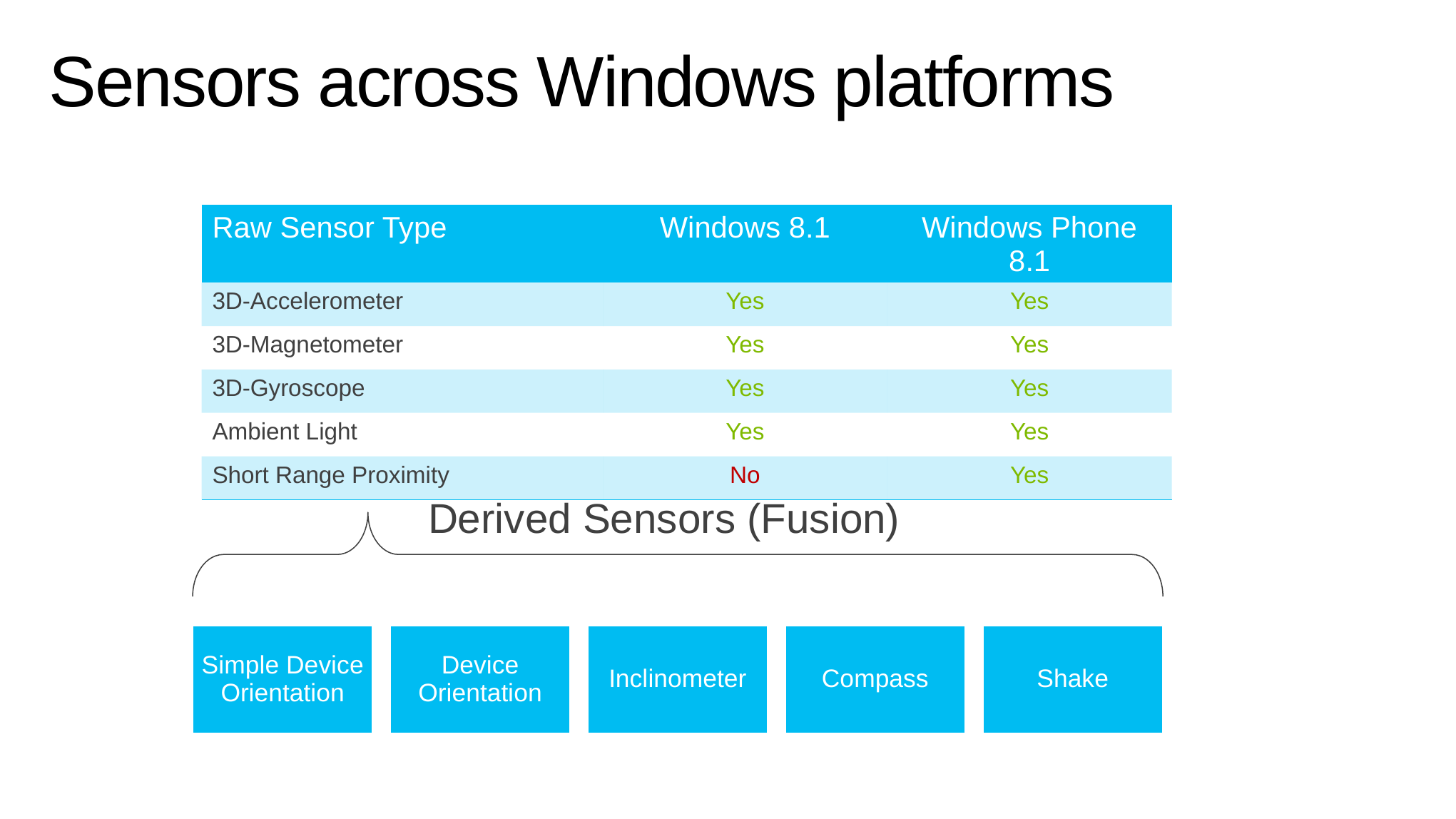

# Sensors across Windows platforms
| Raw Sensor Type | Windows 8.1 | Windows Phone 8.1 |
| --- | --- | --- |
| 3D-Accelerometer | Yes | Yes |
| 3D-Magnetometer | Yes | Yes |
| 3D-Gyroscope | Yes | Yes |
| Ambient Light | Yes | Yes |
| Short Range Proximity | No | Yes |

Derived Sensors (Fusion)
Simple Device Orientation
Device Orientation
Inclinometer
Compass
Shake